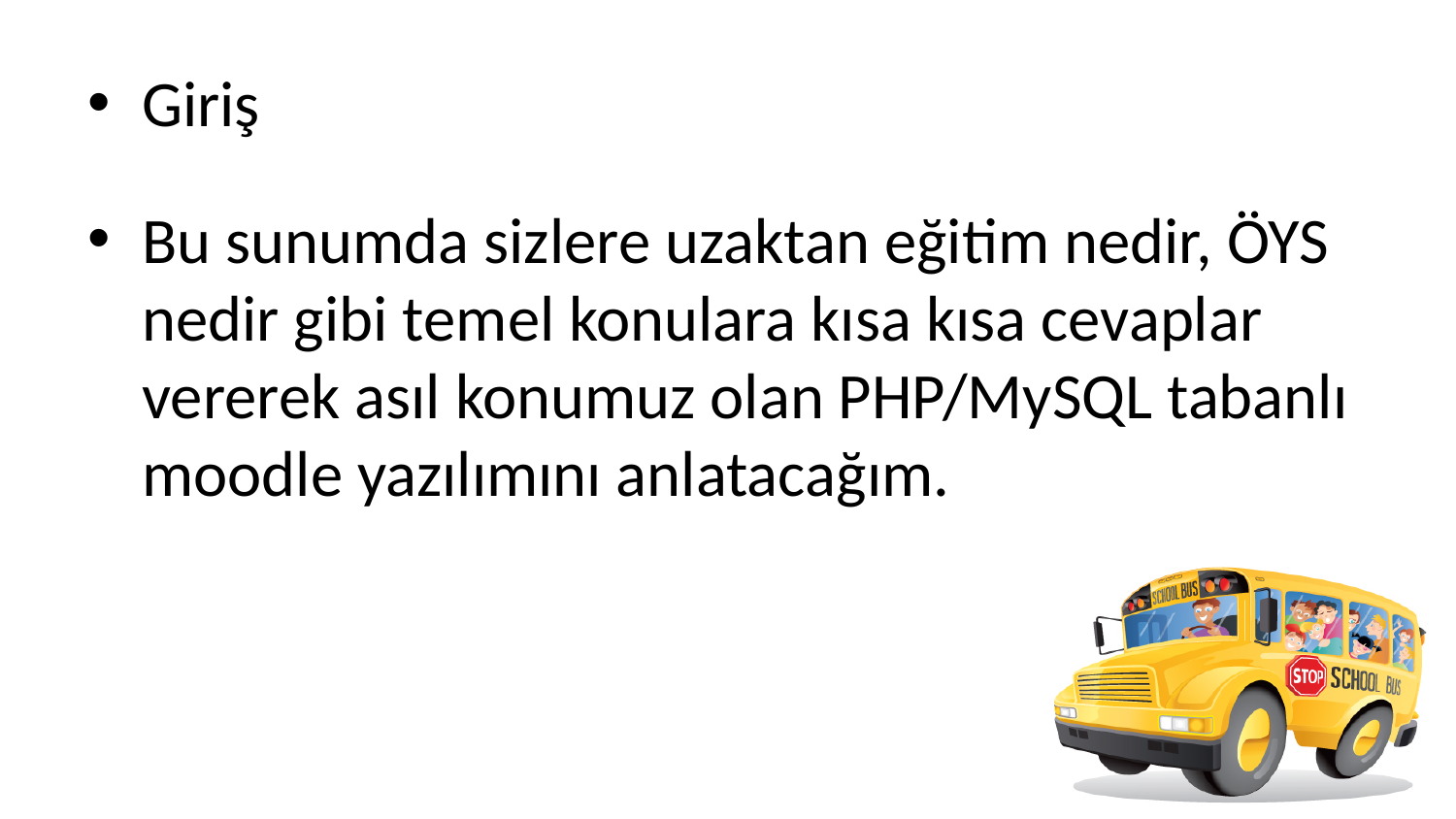

Giriş
Bu sunumda sizlere uzaktan eğitim nedir, ÖYS nedir gibi temel konulara kısa kısa cevaplar vererek asıl konumuz olan PHP/MySQL tabanlı moodle yazılımını anlatacağım.